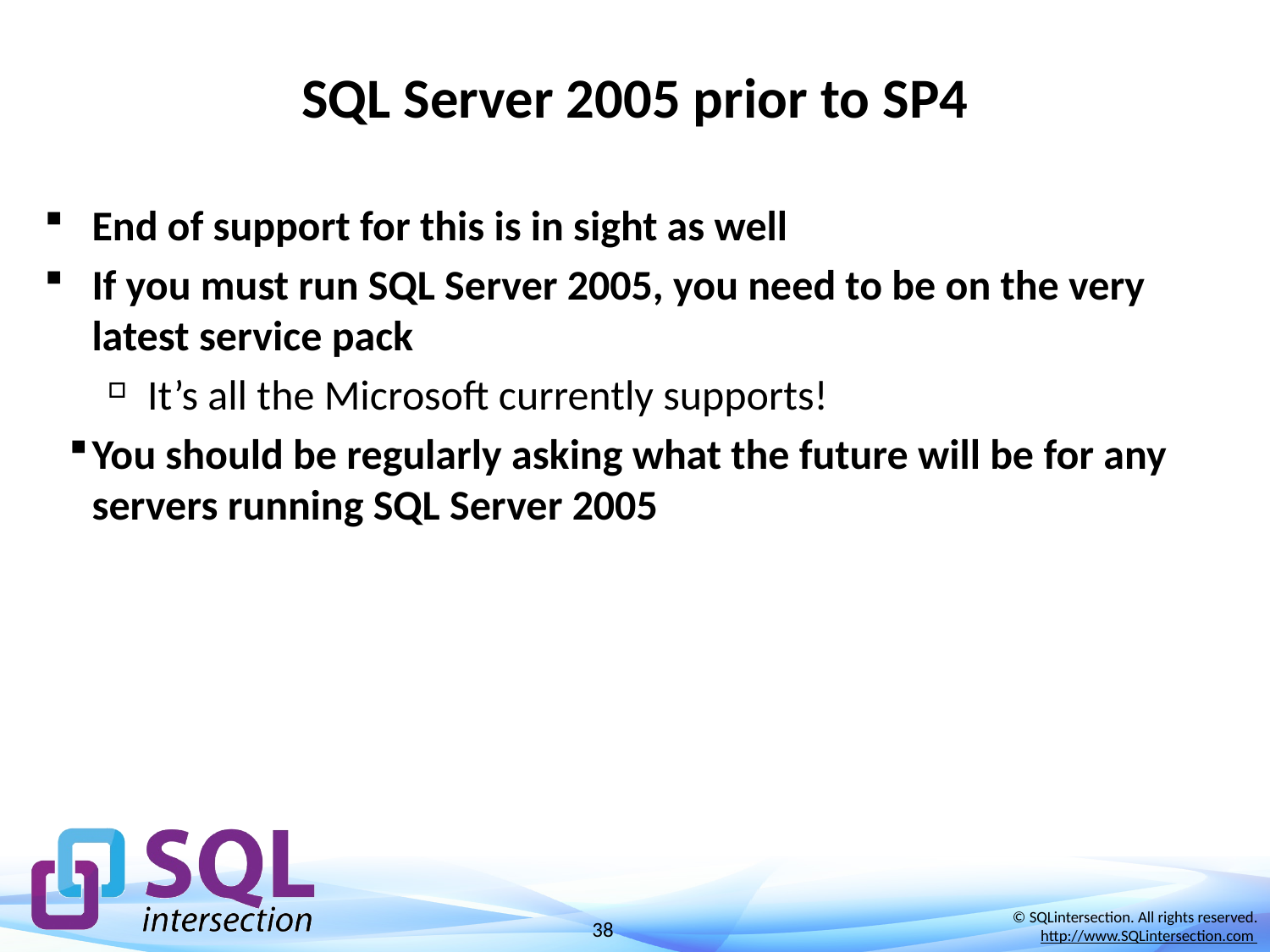

# SQL Server 2005 prior to SP4
End of support for this is in sight as well
If you must run SQL Server 2005, you need to be on the very latest service pack
It’s all the Microsoft currently supports!
You should be regularly asking what the future will be for any servers running SQL Server 2005